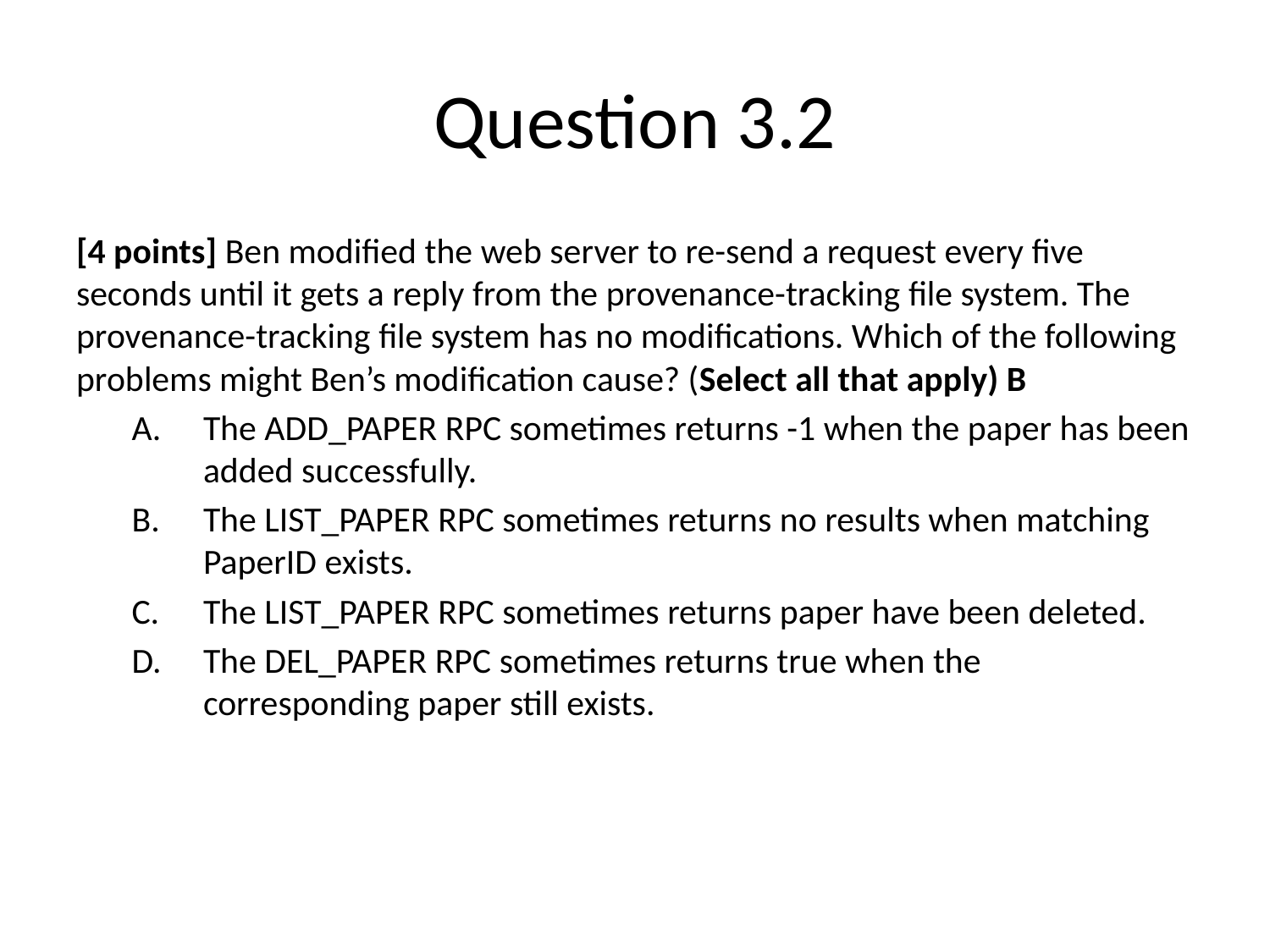

# Question 3.2
[4 points] Ben modified the web server to re-send a request every five seconds until it gets a reply from the provenance-tracking file system. The provenance-tracking file system has no modifications. Which of the following problems might Ben’s modification cause? (Select all that apply) B
The ADD_PAPER RPC sometimes returns -1 when the paper has been added successfully.
The LIST_PAPER RPC sometimes returns no results when matching PaperID exists.
The LIST_PAPER RPC sometimes returns paper have been deleted.
The DEL_PAPER RPC sometimes returns true when the corresponding paper still exists.